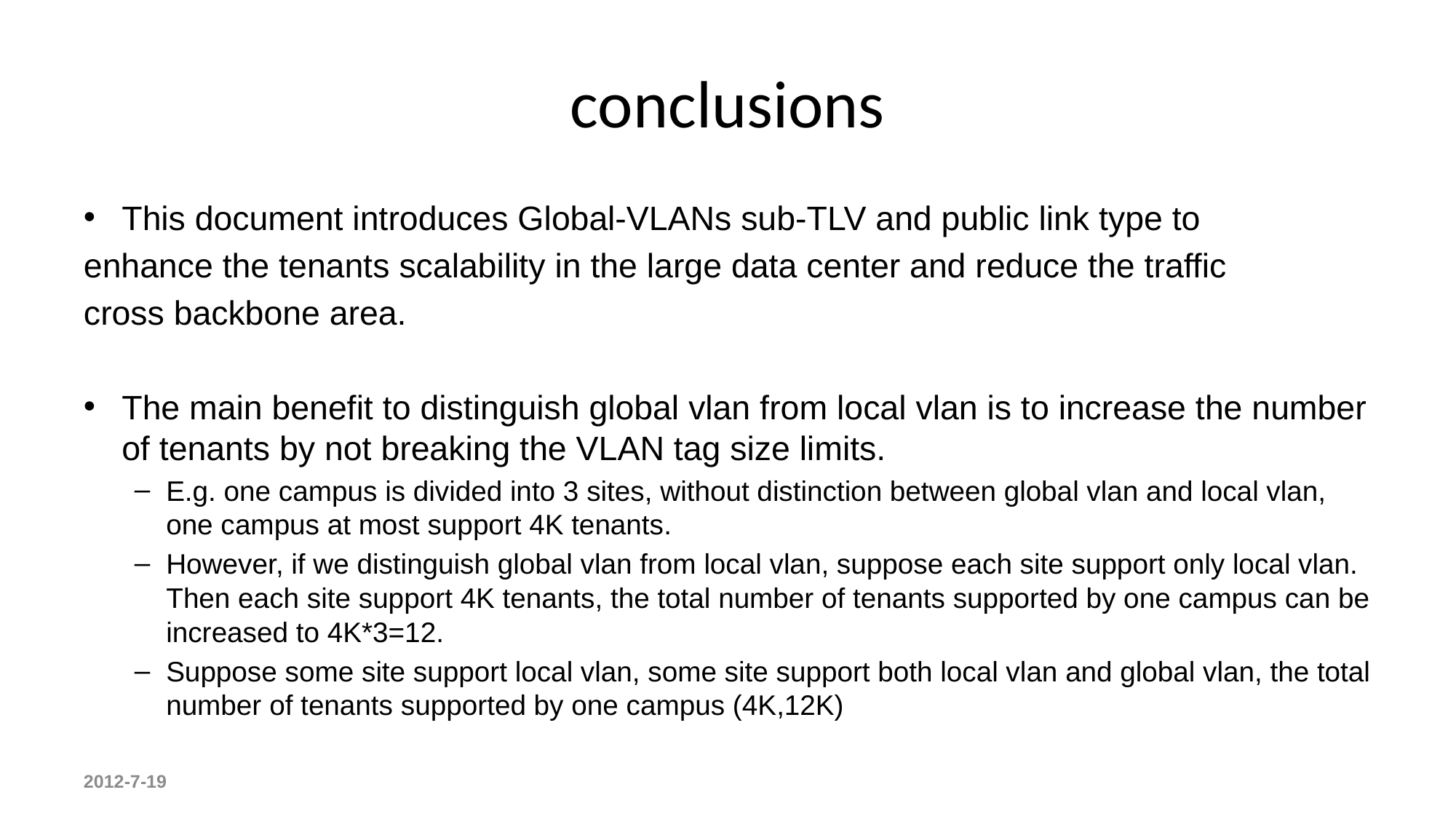

# conclusions
This document introduces Global-VLANs sub-TLV and public link type to
enhance the tenants scalability in the large data center and reduce the traffic
cross backbone area.

The main benefit to distinguish global vlan from local vlan is to increase the number of tenants by not breaking the VLAN tag size limits.
E.g. one campus is divided into 3 sites, without distinction between global vlan and local vlan, one campus at most support 4K tenants.
However, if we distinguish global vlan from local vlan, suppose each site support only local vlan. Then each site support 4K tenants, the total number of tenants supported by one campus can be increased to 4K*3=12.
Suppose some site support local vlan, some site support both local vlan and global vlan, the total number of tenants supported by one campus (4K,12K)

2012-7-19